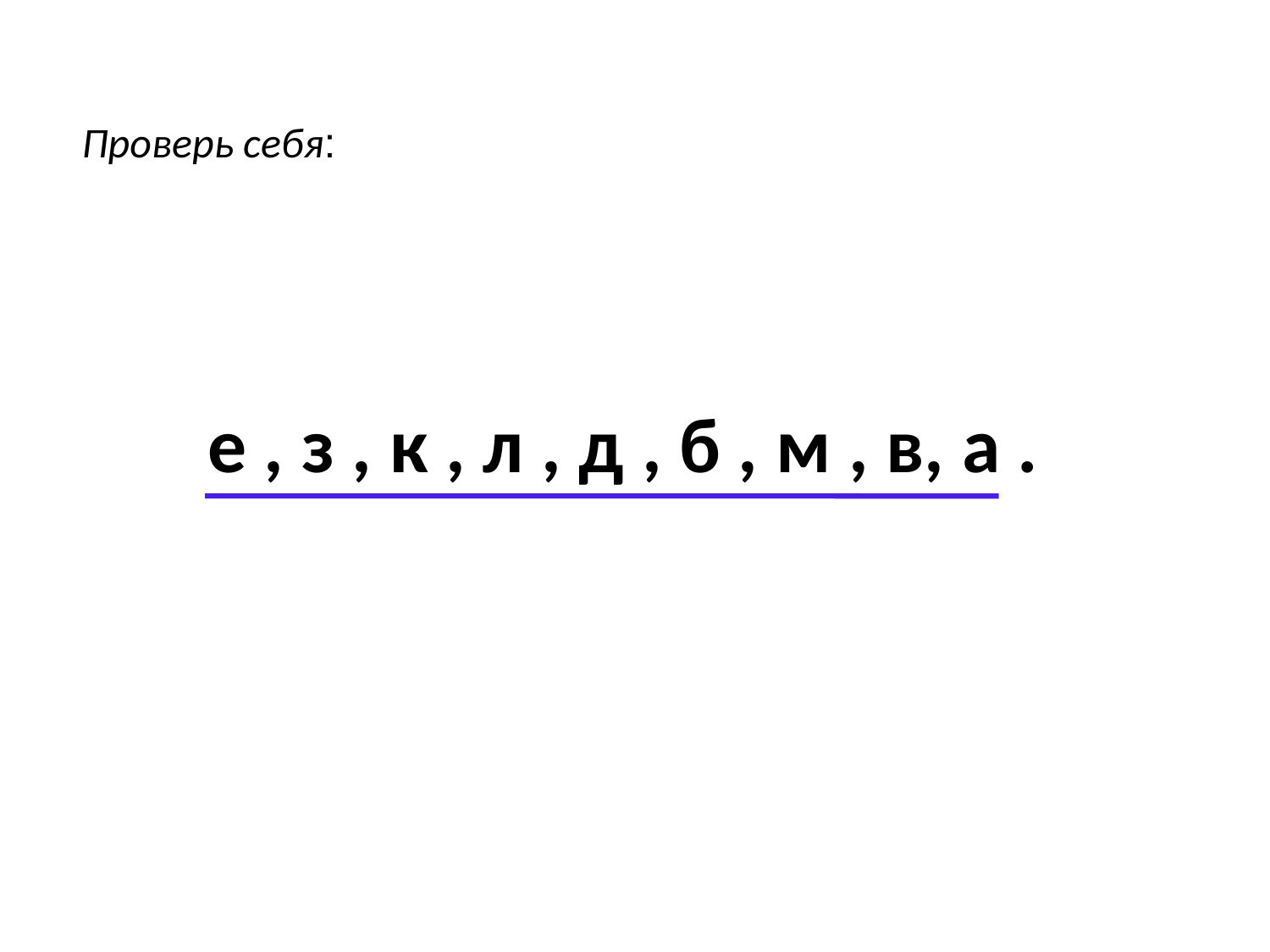

Проверь себя:
е , з , к , л , д , б , м , в, а .